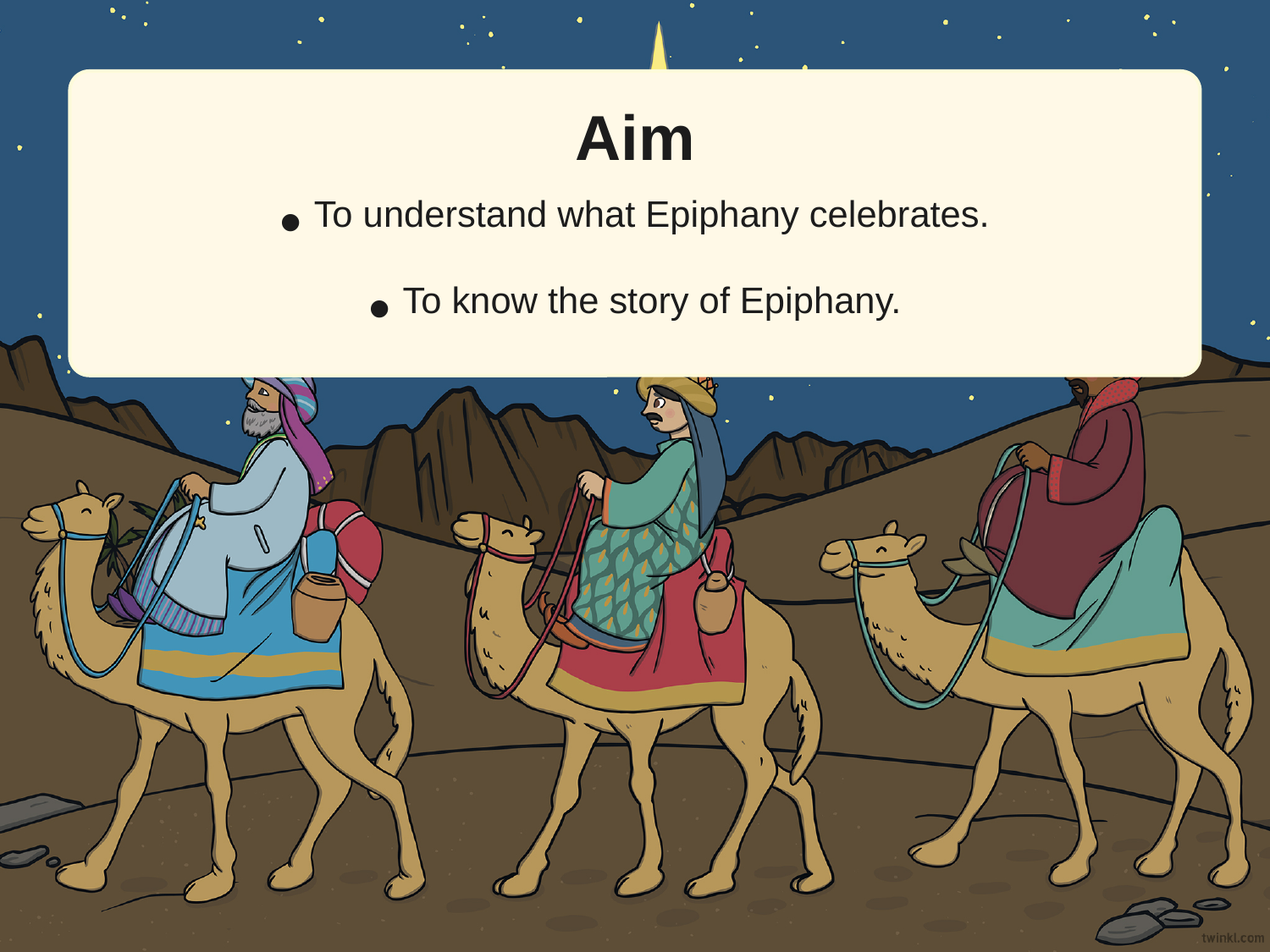

To understand what Epiphany celebrates.
To know the story of Epiphany.